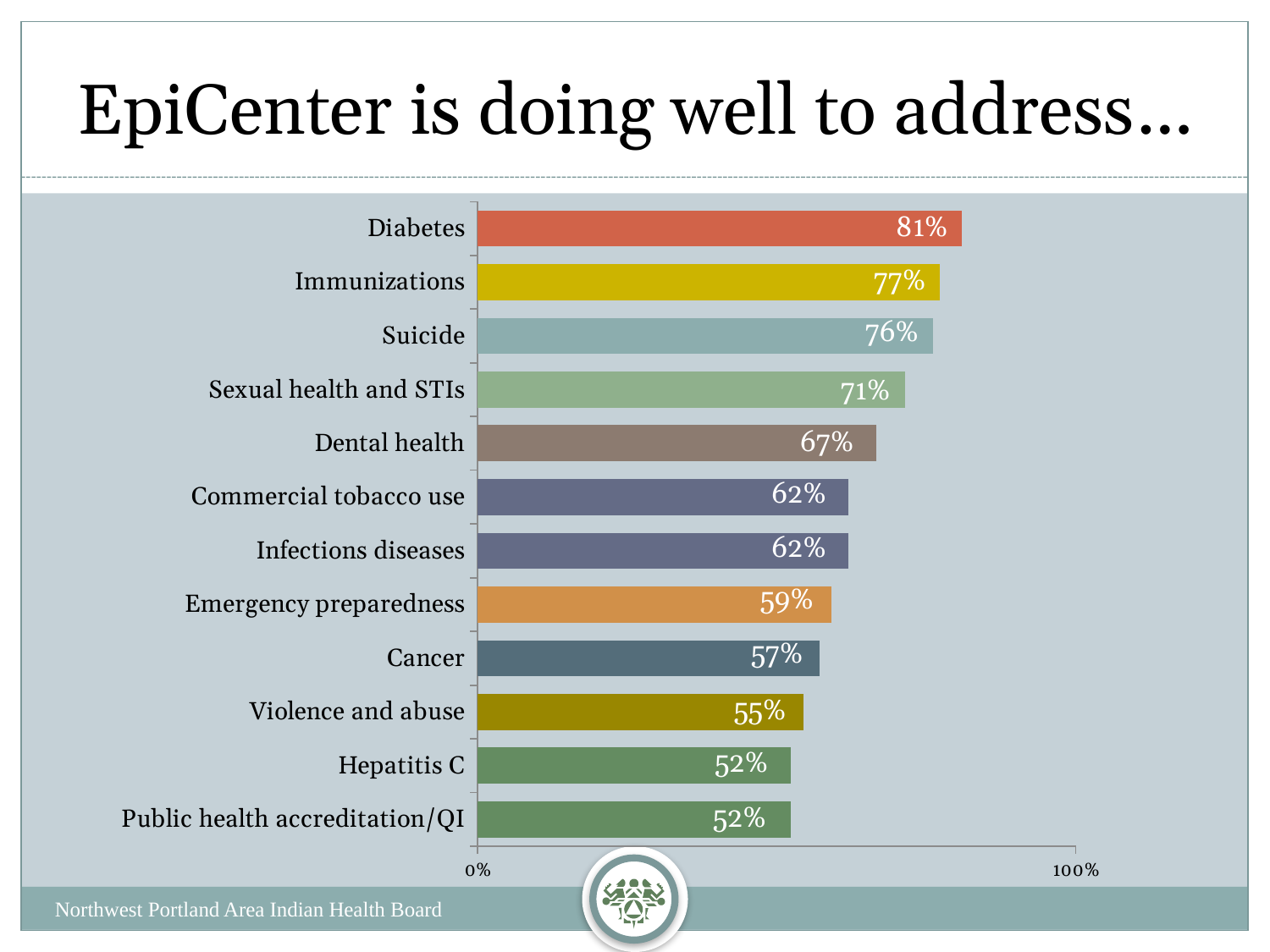

# EpiCenter is doing well to address…

### Chart

| Category | Would like Epicenter to do more |
|---|---|
| Public health accreditation/QI | 0.5238095238095238 |
| Hepatitis C | 0.5238095238095238 |
| Violence and abuse | 0.5454545454545454 |
| Cancer | 0.5714285714285714 |
| Emergency preparedness | 0.5909090909090909 |
| Infections diseases | 0.6190476190476191 |
| Commercial tobacco use | 0.6190476190476191 |
| Dental health | 0.6666666666666666 |
| Sexual health and STIs | 0.7142857142857143 |
| Suicide | 0.7619047619047619 |
| Immunizations | 0.7727272727272727 |
| Diabetes | 0.8095238095238095 |
Northwest Portland Area Indian Health Board